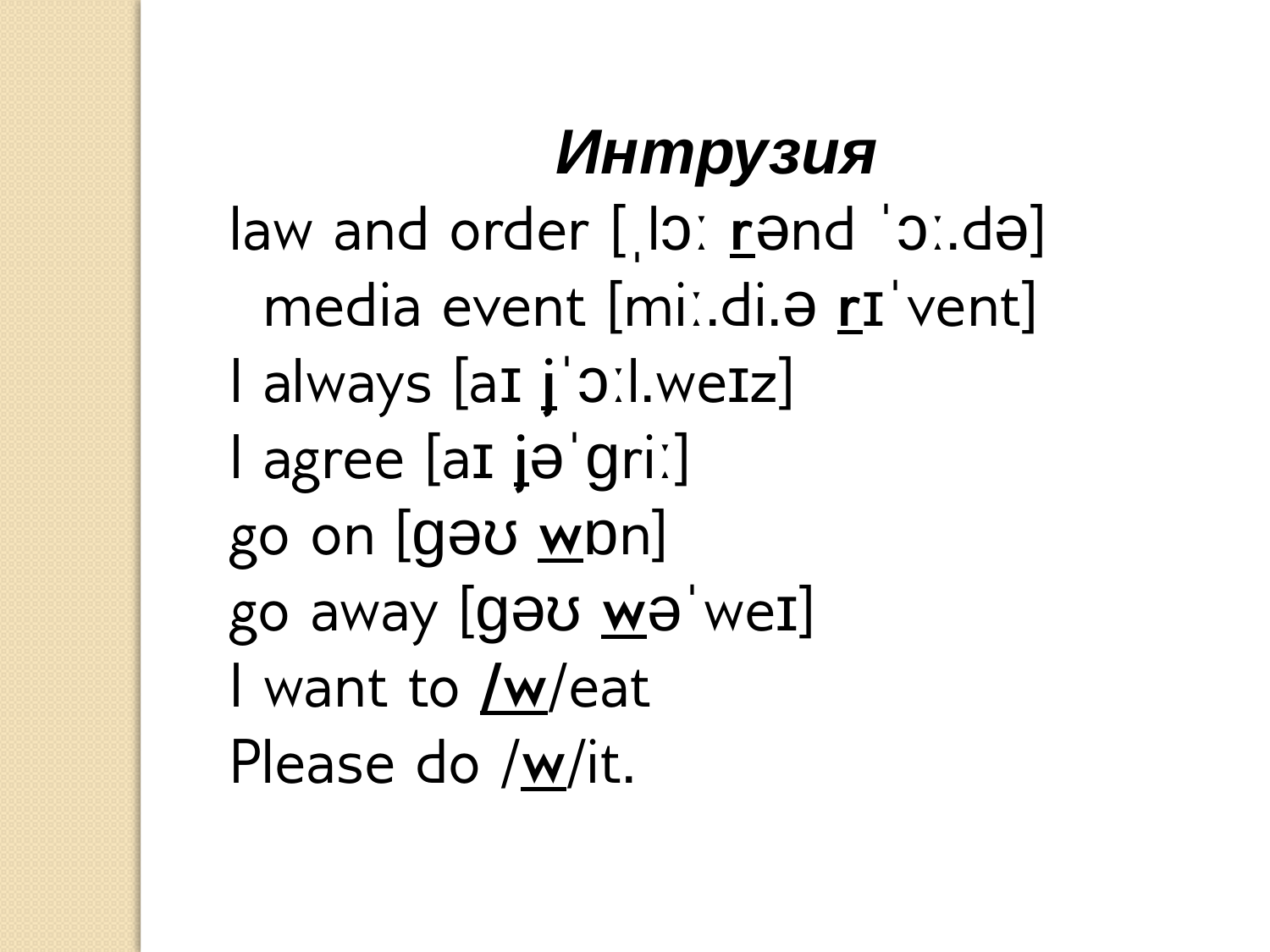

Интрузия
law and order [ˌlɔː rənd ˈɔː.də]
     media event [miː.di.ə rɪˈvent]
I always [aɪ jˈɔːl.weɪz]
I agree [aɪ jəˈɡriː]
go on [ɡəʊ wɒn]
go away [ɡəʊ wəˈweɪ]
I want to /w/eat
Please do /w/it.